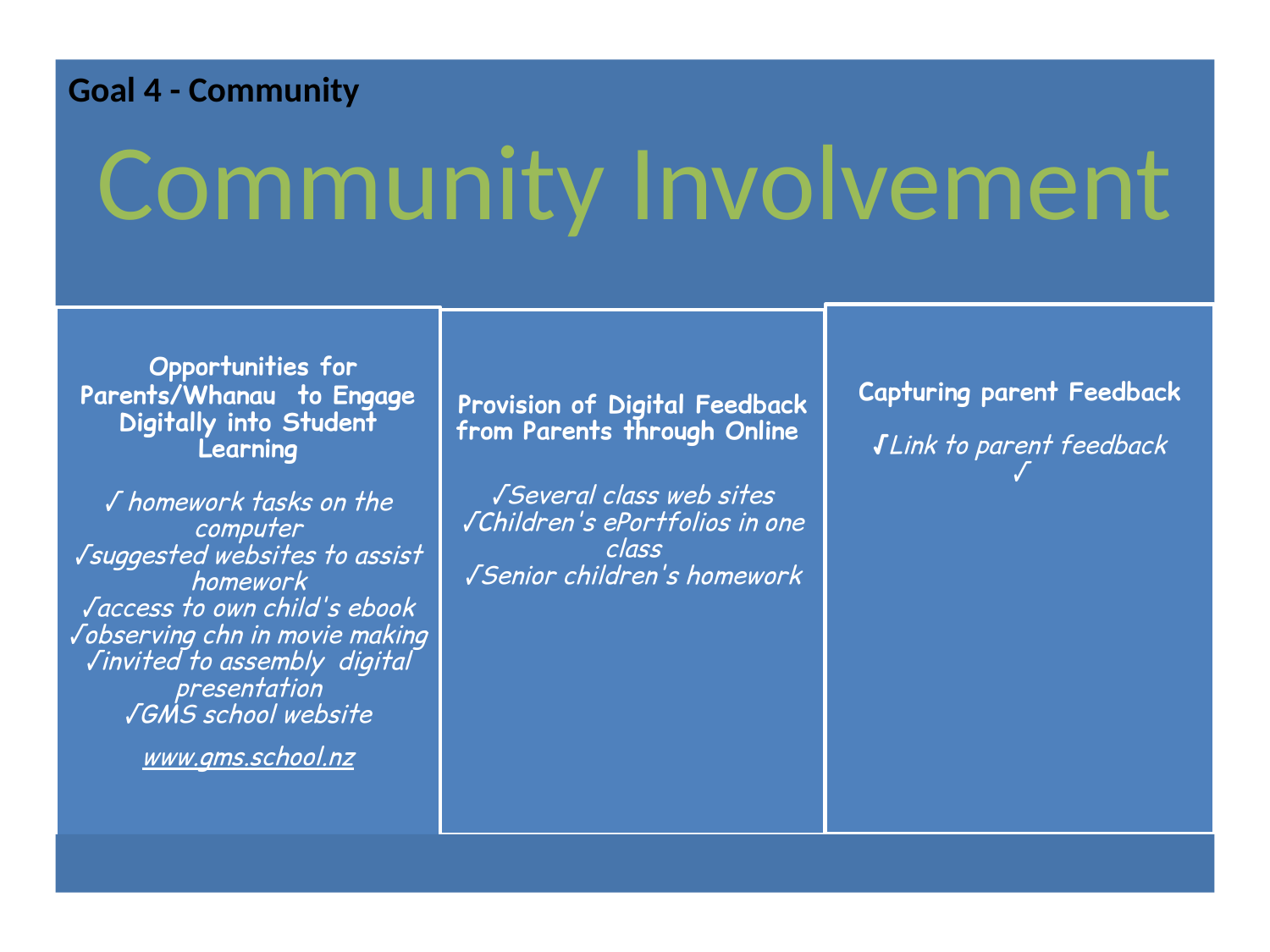

# Goal 4 - Community
Community Involvement
 Opportunities for Parents/Whanau  to Engage Digitally into Student Learning
√ homework tasks on the computer
√suggested websites to assist homework
√access to own child's ebook
√observing chn in movie making
√invited to assembly  digital presentation
√GMS school website
www.gms.school.nz
Provision of Digital Feedback from Parents through Online
√Several class web sites
√Children's ePortfolios in one class
√Senior children's homework

Capturing parent Feedback
√Link to parent feedback
√